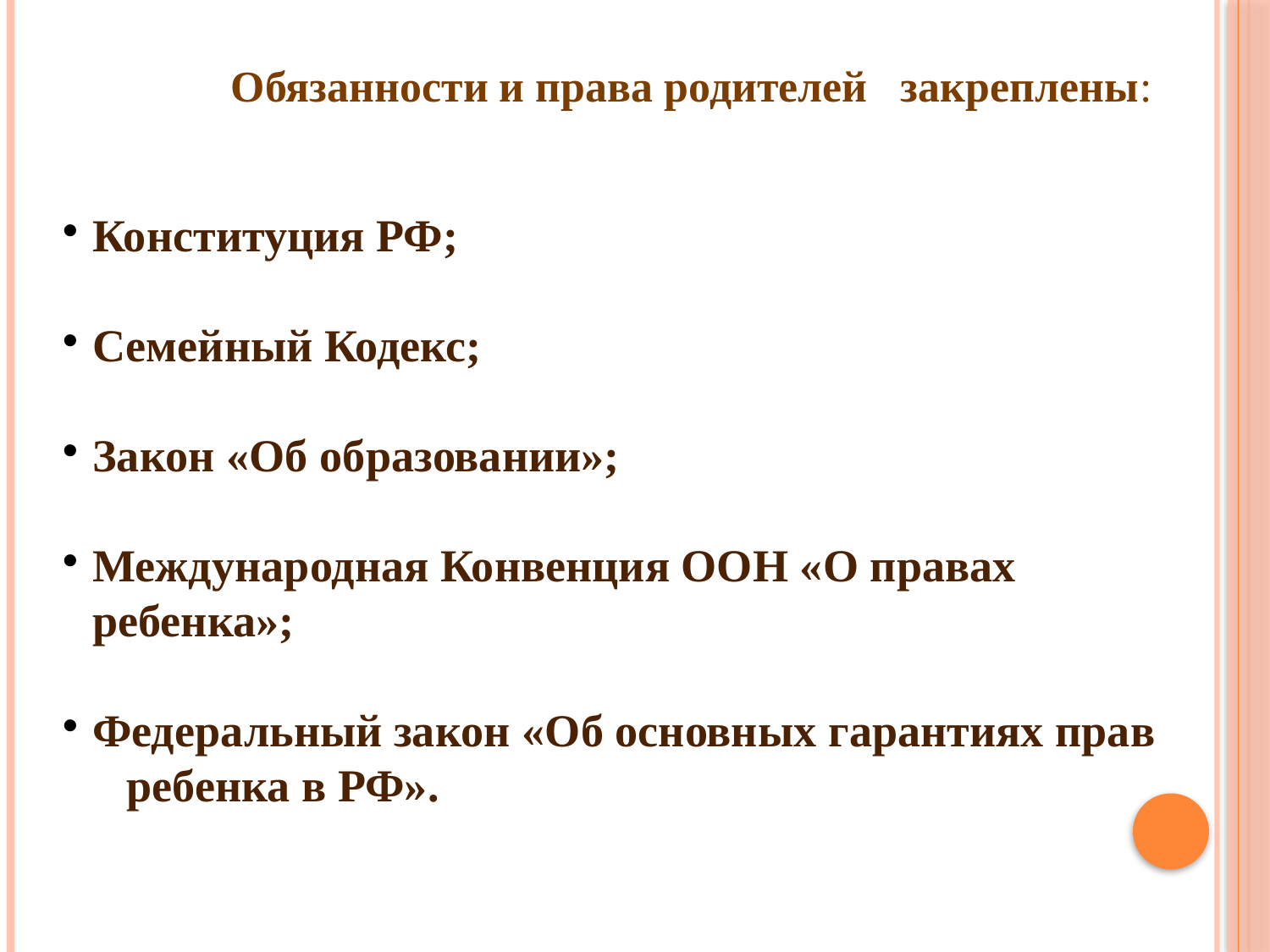

Обязанности и права родителей   закреплены:

Конституция РФ;

Семейный Кодекс;

Закон «Об образовании»;

Международная Конвенция ООН «О правах ребенка»;

Федеральный закон «Об основных гарантиях прав         ребенка в РФ».